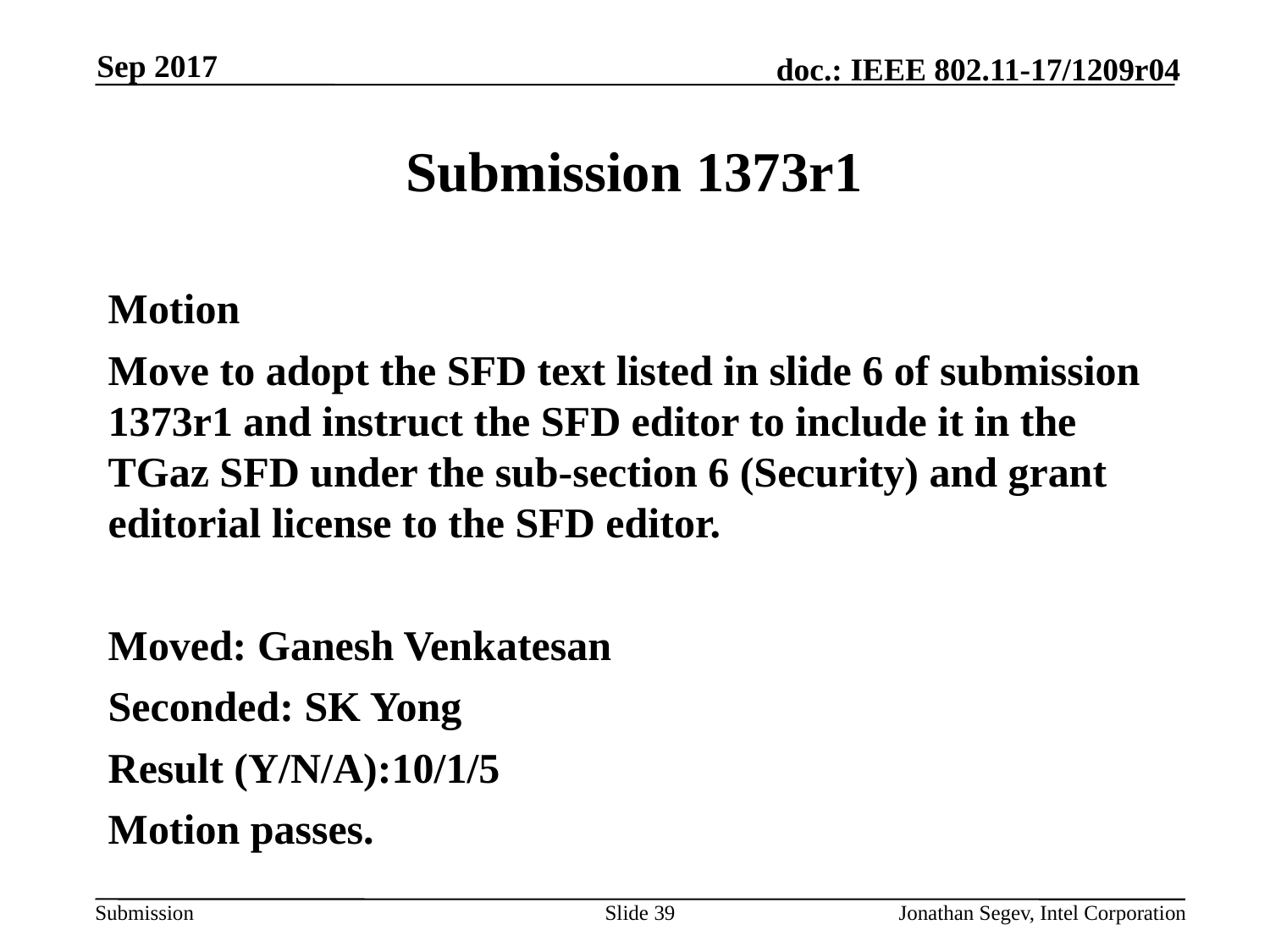

Sep 2017
# Submission 1373r1
Motion
Move to adopt the SFD text listed in slide 6 of submission 1373r1 and instruct the SFD editor to include it in the TGaz SFD under the sub-section 6 (Security) and grant editorial license to the SFD editor.

Moved: Ganesh Venkatesan
Seconded: SK Yong
Result (Y/N/A):10/1/5
Motion passes.
Slide 39
Jonathan Segev, Intel Corporation